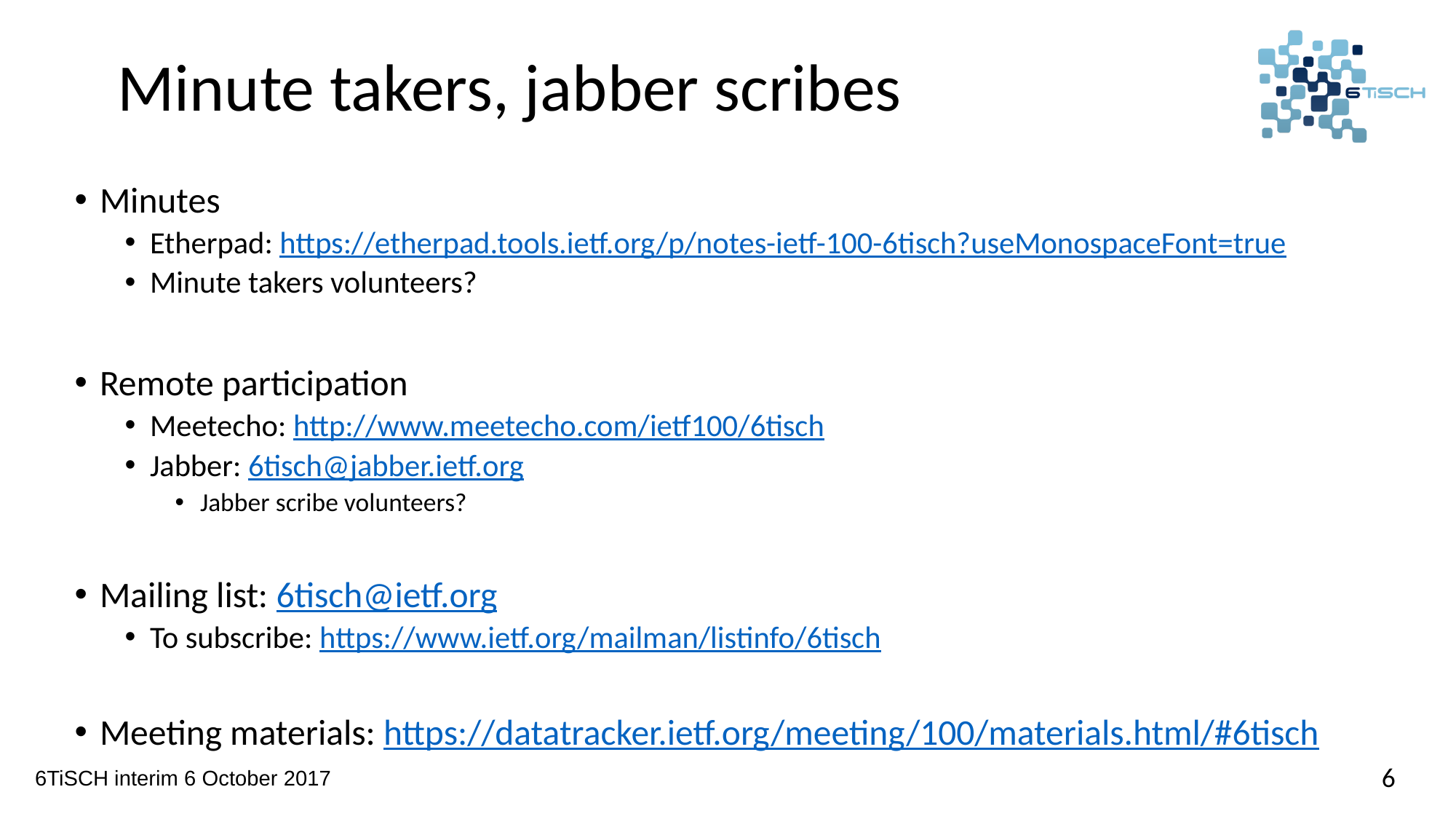

# Minute takers, jabber scribes
Minutes
Etherpad: https://etherpad.tools.ietf.org/p/notes-ietf-100-6tisch?useMonospaceFont=true
Minute takers volunteers?

Remote participation
Meetecho: http://www.meetecho.com/ietf100/6tisch
Jabber: 6tisch@jabber.ietf.org
Jabber scribe volunteers?

Mailing list: 6tisch@ietf.org
To subscribe: https://www.ietf.org/mailman/listinfo/6tisch

Meeting materials: https://datatracker.ietf.org/meeting/100/materials.html/#6tisch
6